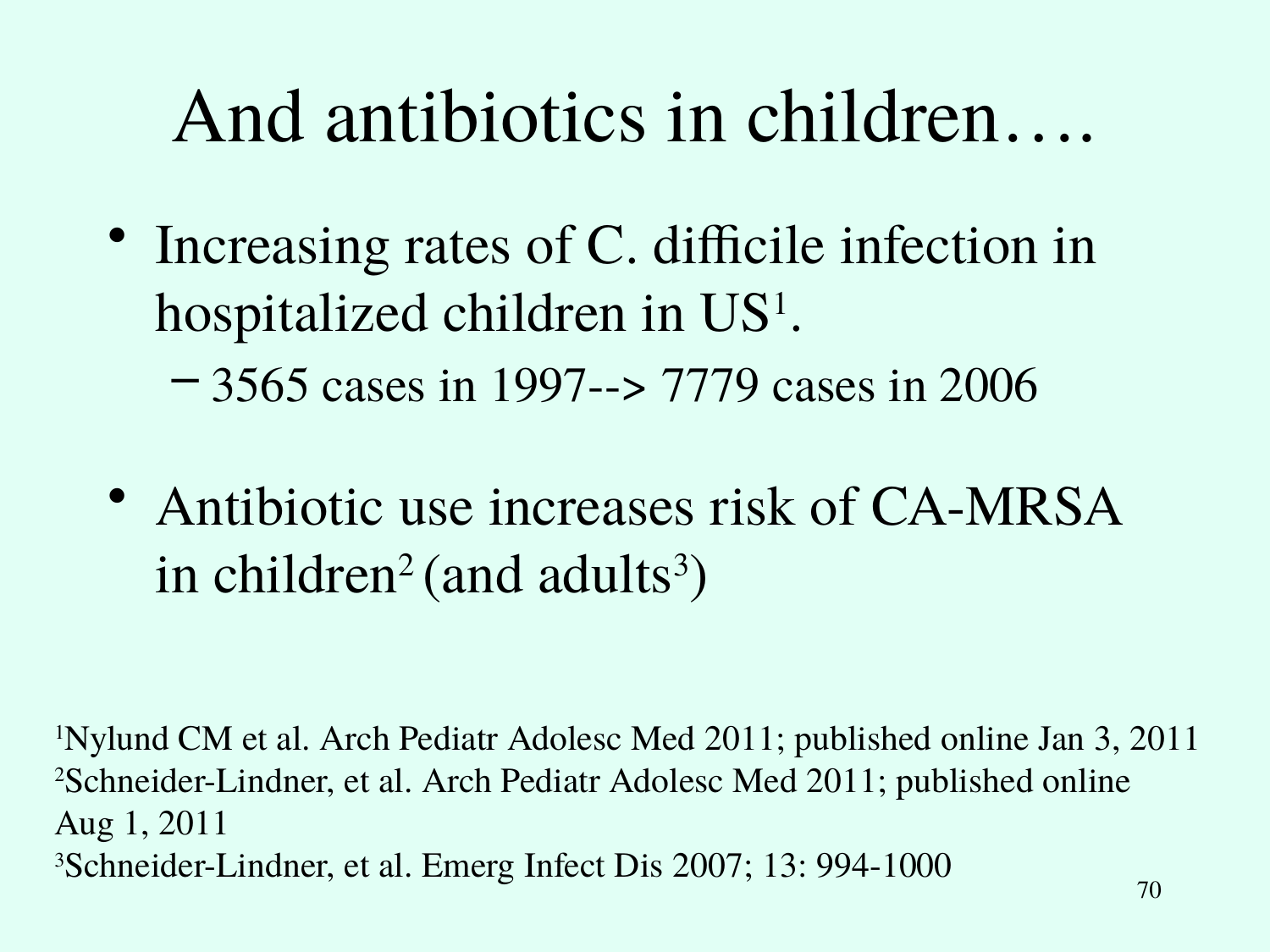

# And antibiotics in children….
Increasing rates of C. difficile infection in hospitalized children in US1.
3565 cases in 1997--> 7779 cases in 2006

Antibiotic use increases risk of CA-MRSA in children2 (and adults3)
1Nylund CM et al. Arch Pediatr Adolesc Med 2011; published online Jan 3, 2011
2Schneider-Lindner, et al. Arch Pediatr Adolesc Med 2011; published online
Aug 1, 2011
3Schneider-Lindner, et al. Emerg Infect Dis 2007; 13: 994-1000
70